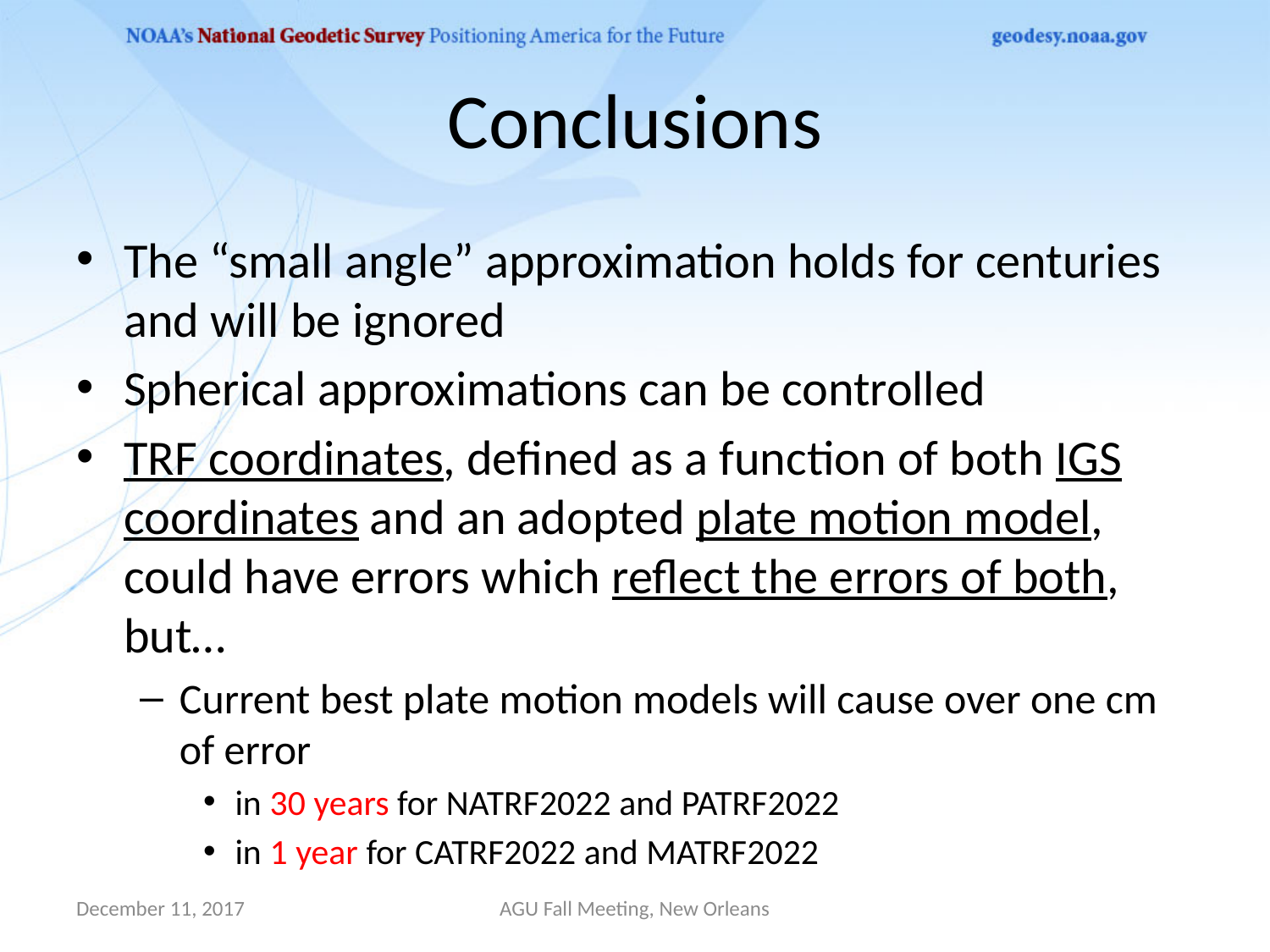

# Conclusions
The “small angle” approximation holds for centuries and will be ignored
Spherical approximations can be controlled
TRF coordinates, defined as a function of both IGS coordinates and an adopted plate motion model, could have errors which reflect the errors of both, but…
Current best plate motion models will cause over one cm of error
in 30 years for NATRF2022 and PATRF2022
in 1 year for CATRF2022 and MATRF2022

December 11, 2017
AGU Fall Meeting, New Orleans